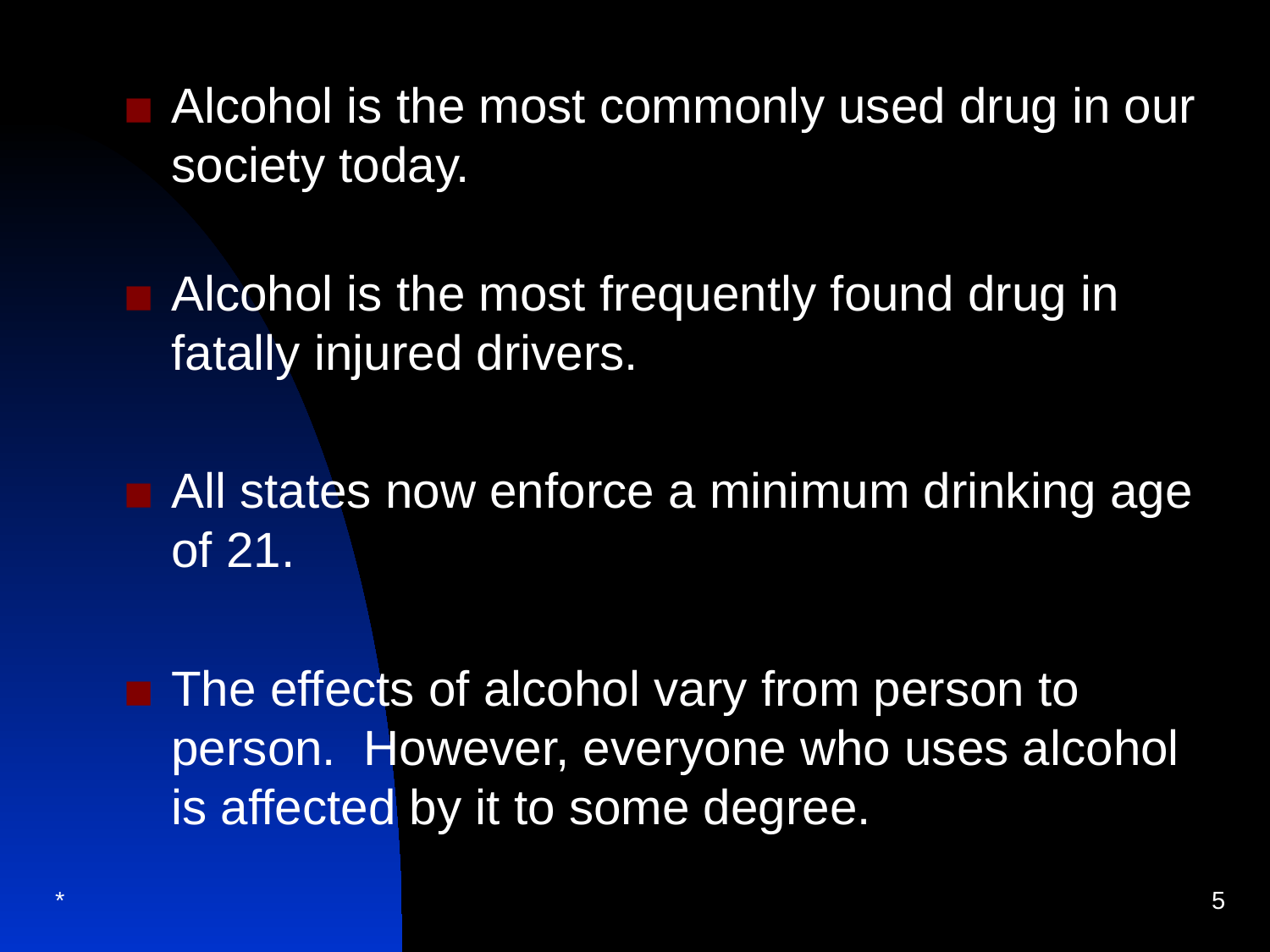

Alcohol is the most commonly used drug in our society today.

Alcohol is the most frequently found drug in fatally injured drivers.

All states now enforce a minimum drinking age of 21.

The effects of alcohol vary from person to person.  However, everyone who uses alcohol is affected by it to some degree.
*
5